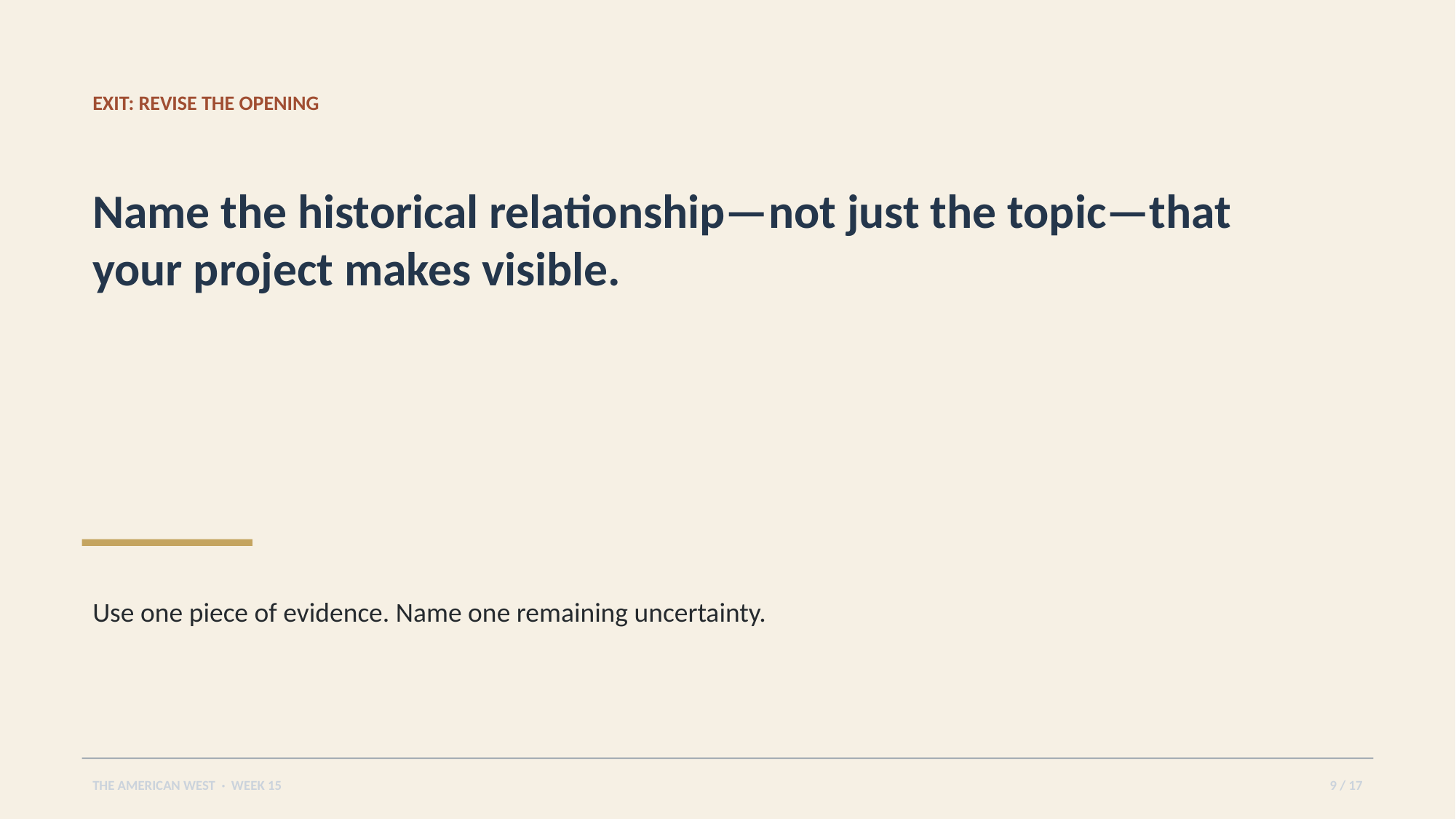

EXIT: REVISE THE OPENING
Name the historical relationship—not just the topic—that your project makes visible.

Use one piece of evidence. Name one remaining uncertainty.

THE AMERICAN WEST  ·  WEEK 15
9 / 17